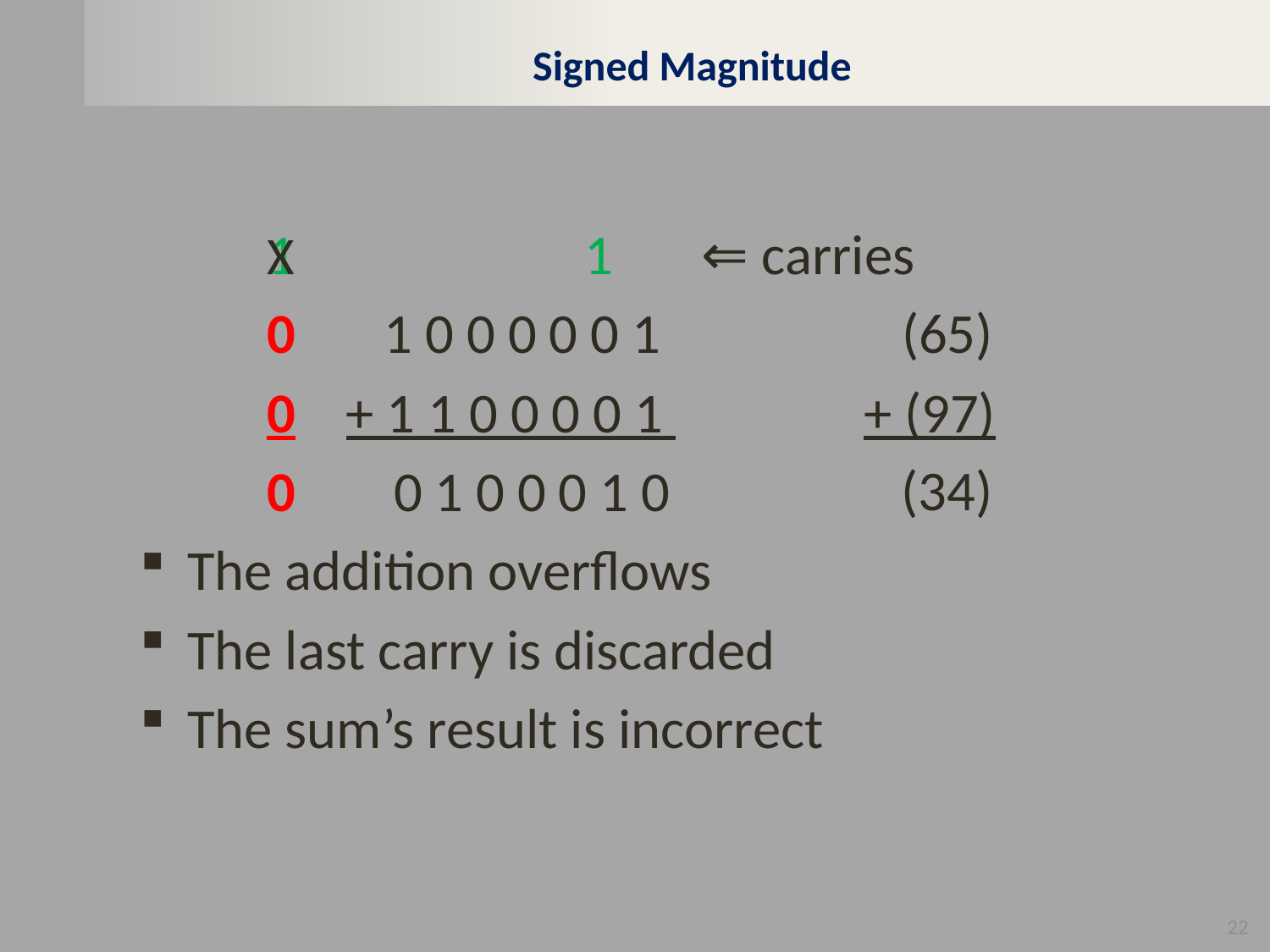

# Signed Magnitude
	1	               1       ⇐ carries
	0       1 0 0 0 0 0 1 		(65)
	0    + 1 1 0 0 0 0 1 	       + (97)
	0 	0 1 0 0 0 1 0
The addition overflows
The last carry is discarded
The sum’s result is incorrect

X
(34)